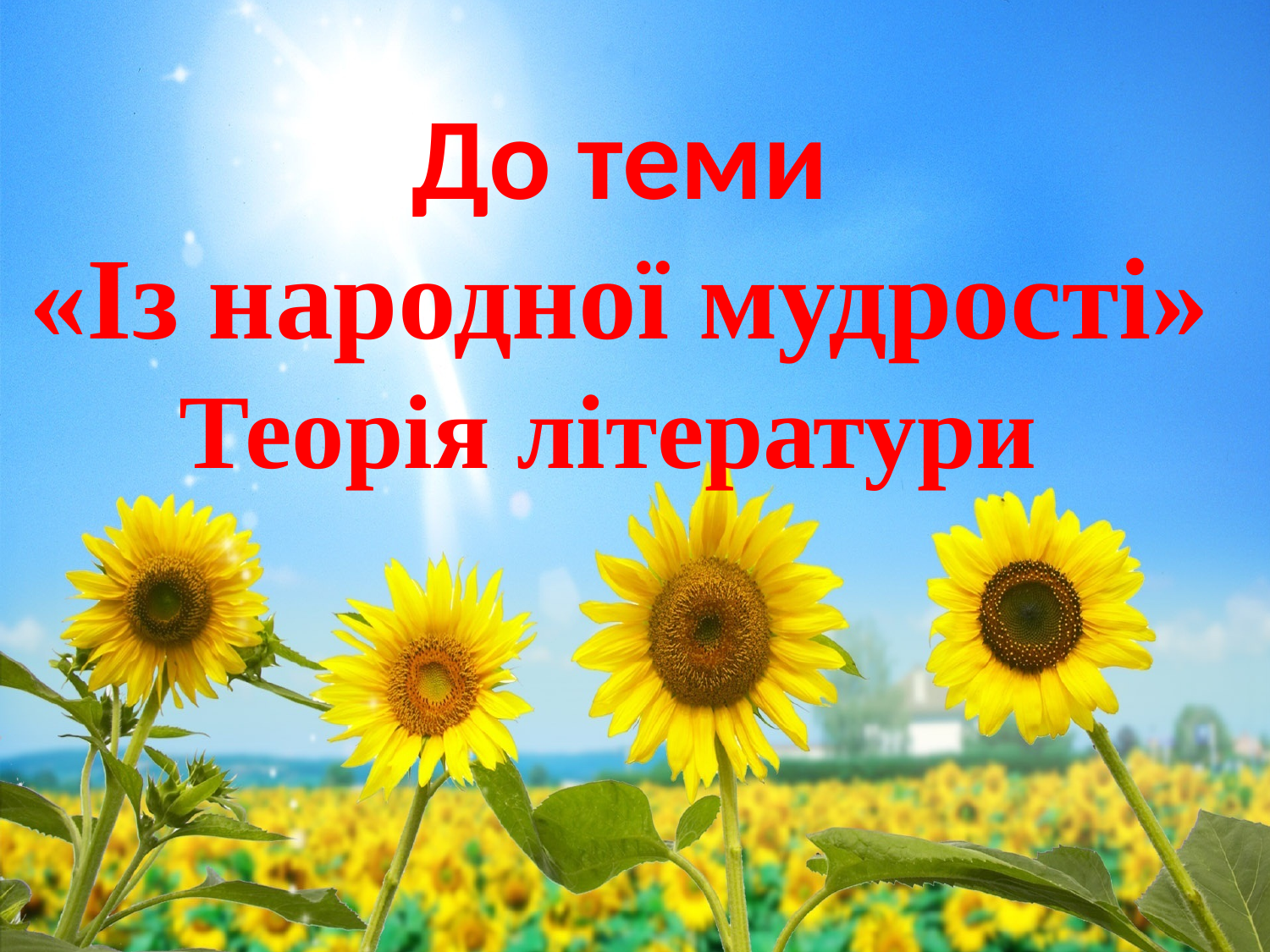

До теми
«Із народної мудрості»
Теорія літератури